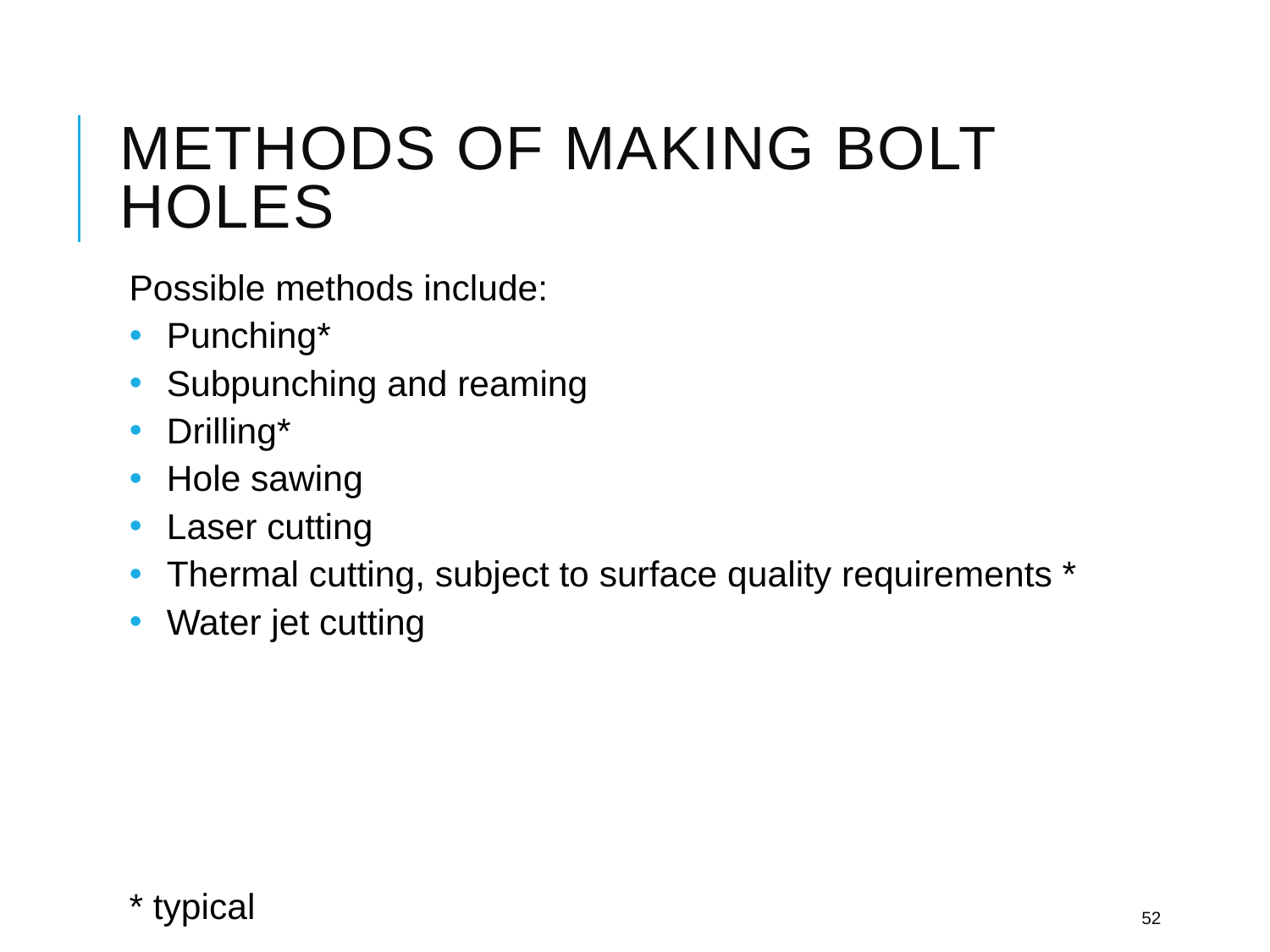

# Methods of making bolt holes
Possible methods include:
  Punching*
  Subpunching and reaming
  Drilling*
  Hole sawing
  Laser cutting
  Thermal cutting, subject to surface quality requirements *
  Water jet cutting

* typical
52